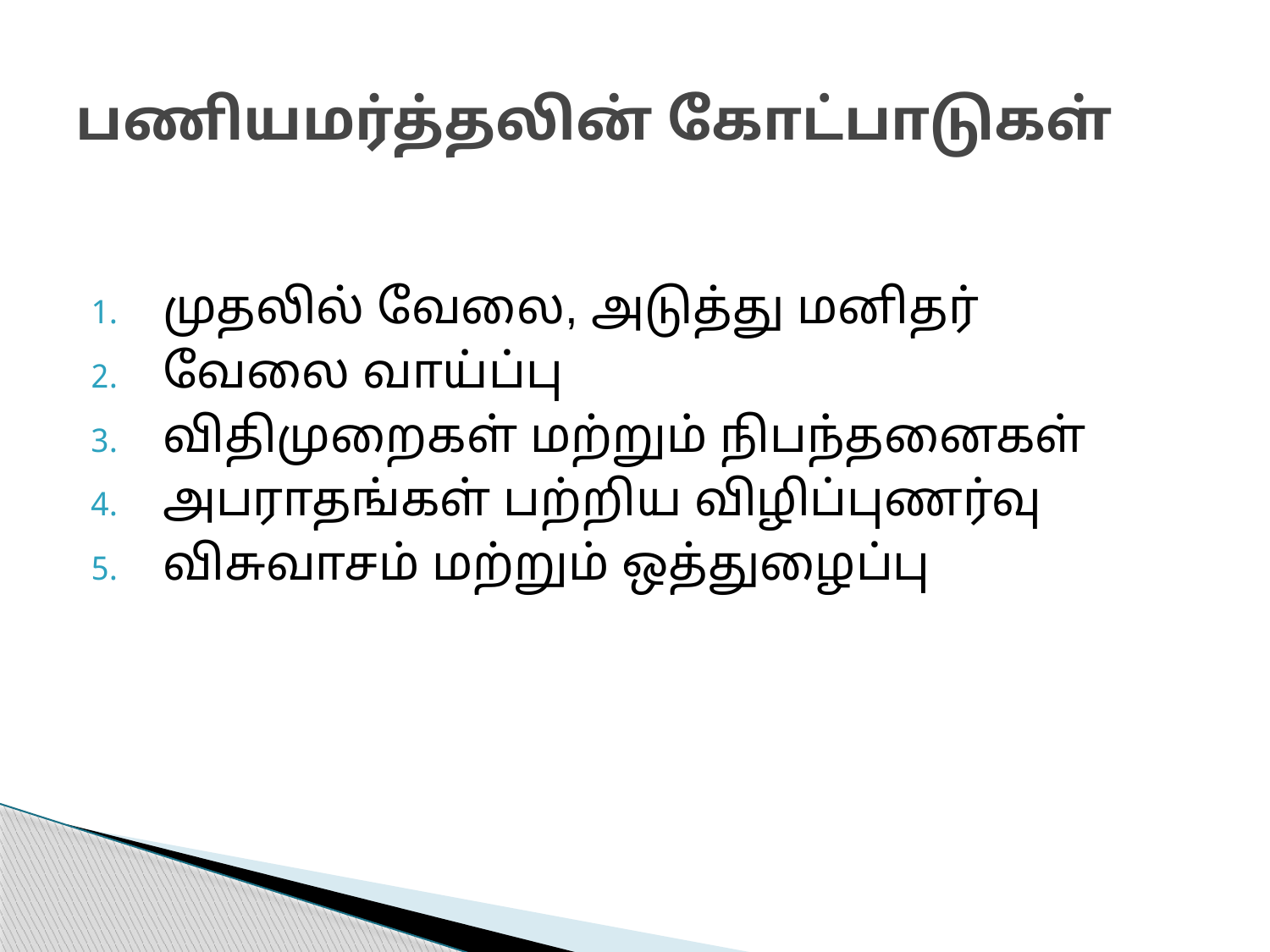

# பணியமர்த்தலின் கோட்பாடுகள்

முதலில் வேலை, அடுத்து மனிதர்
வேலை வாய்ப்பு
விதிமுறைகள் மற்றும் நிபந்தனைகள்
அபராதங்கள் பற்றிய விழிப்புணர்வு
விசுவாசம் மற்றும் ஒத்துழைப்பு